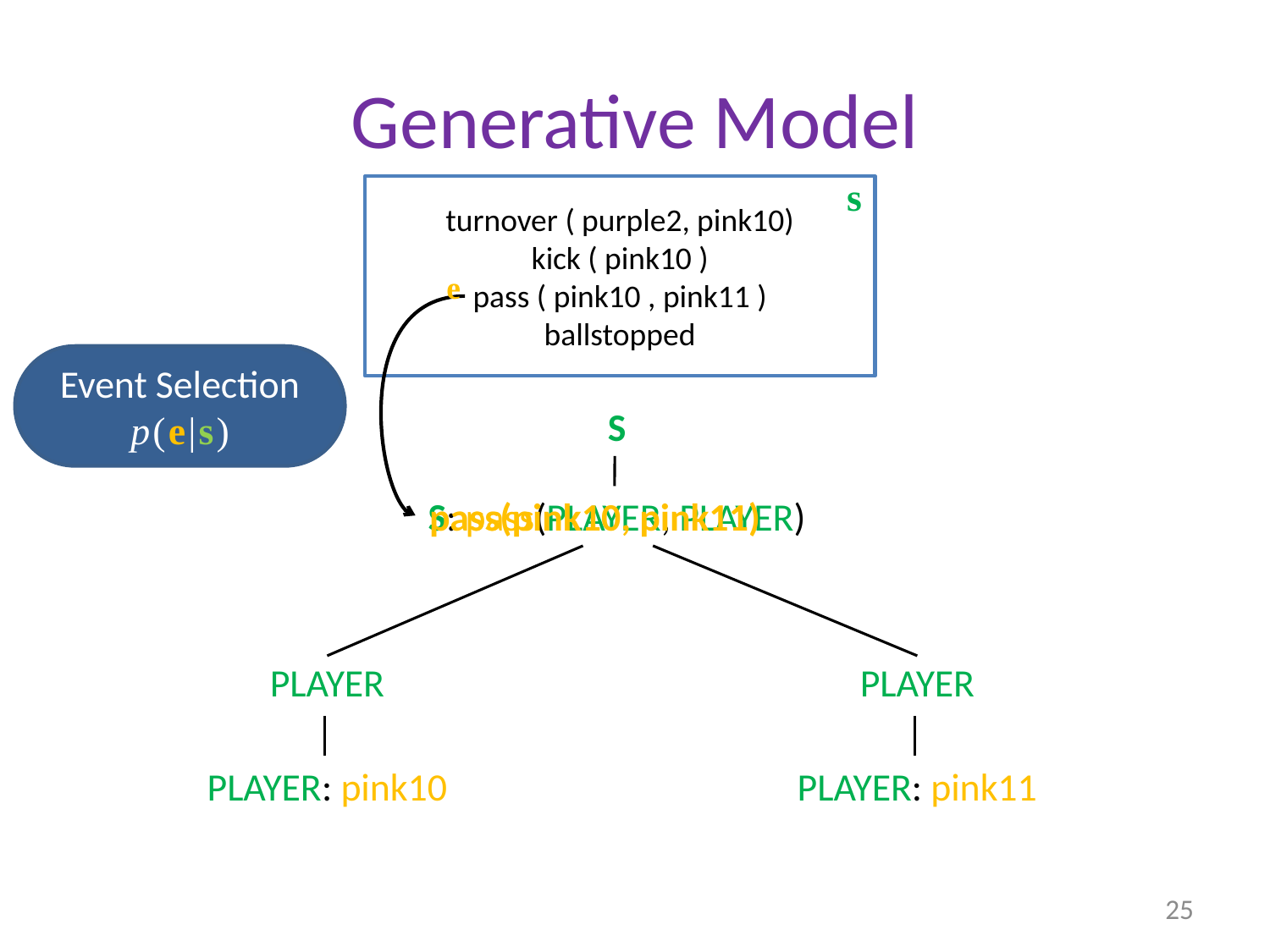

# Generative Model
s
turnover ( purple2, pink10)
kick ( pink10 )
pass ( pink10 , pink11 )
ballstopped
e
Event Selection
p(e|s)
S
S: pass(PLAYER, PLAYER)
pass(pink10, pink11)
PLAYER
PLAYER
PLAYER: pink10
PLAYER: pink11
25